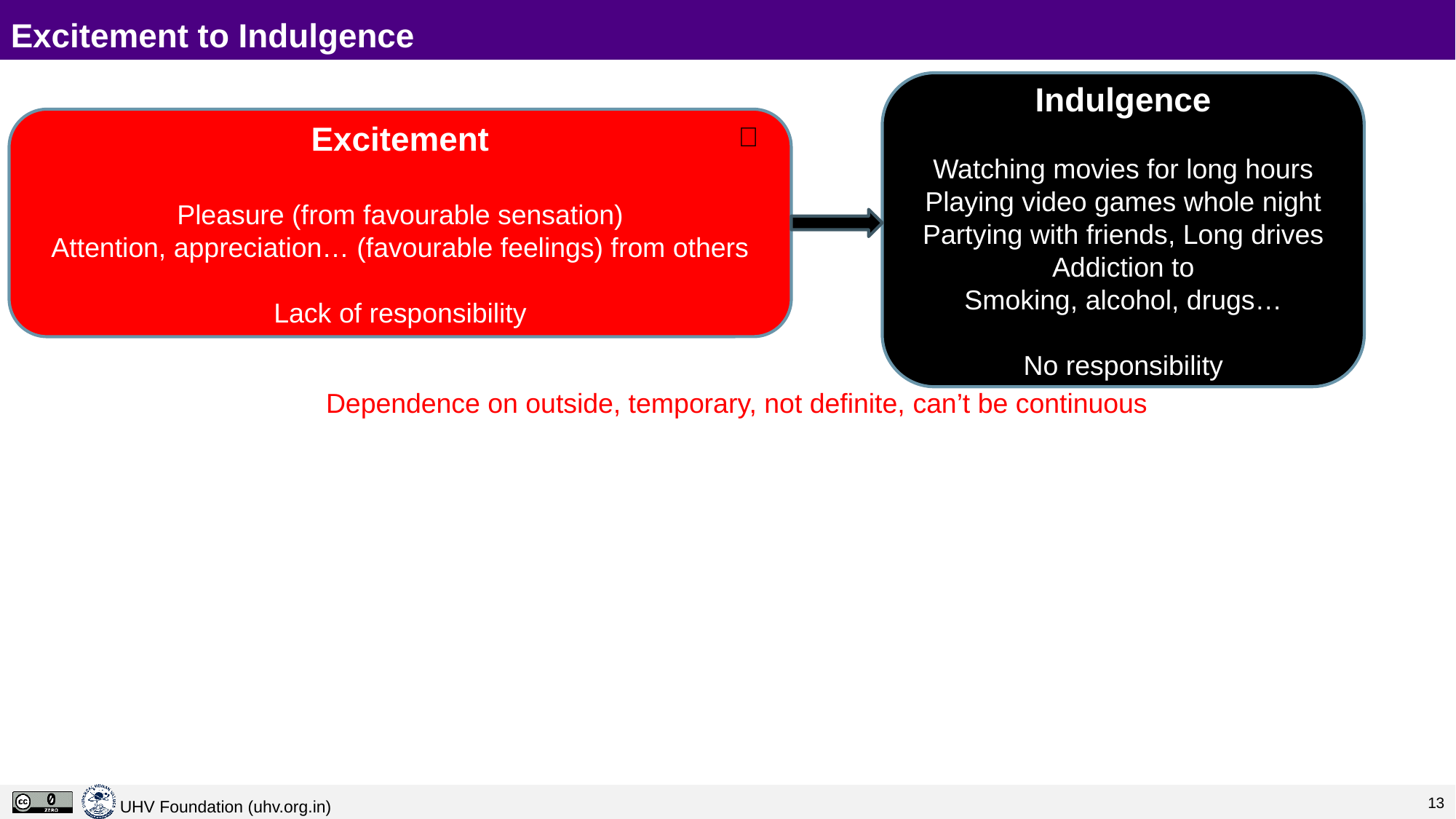

# Excitement to Indulgence
Indulgence

Watching movies for long hours
Playing video games whole night
Partying with friends, Long drives
Addiction to
Smoking, alcohol, drugs…

No responsibility
🤤
Excitement

Pleasure (from favourable sensation)
Attention, appreciation… (favourable feelings) from others

Lack of responsibility
🥳

Dependence on outside, temporary, not definite, can’t be continuous